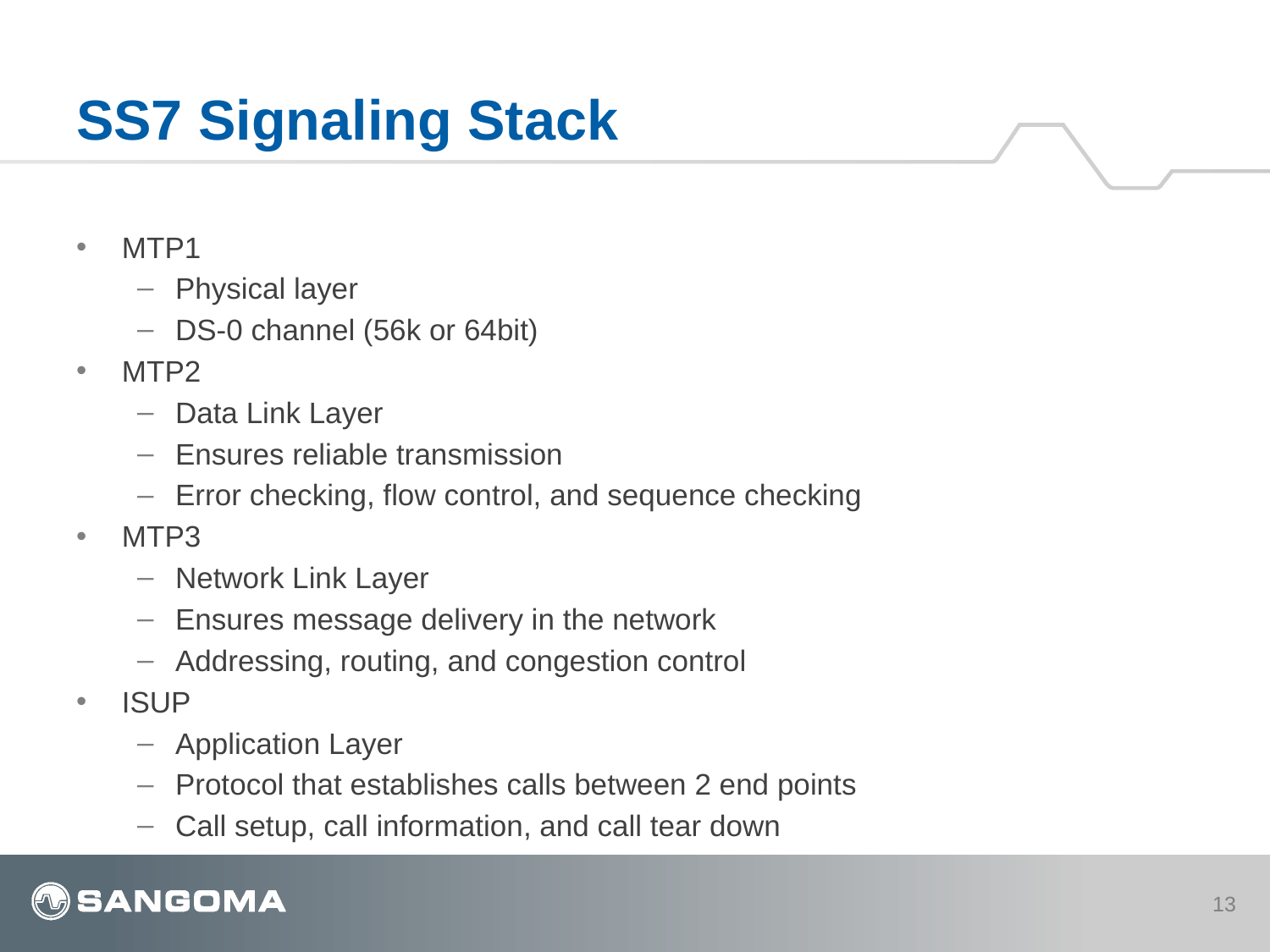

# SS7 Signaling Stack
MTP1
Physical layer
DS-0 channel (56k or 64bit)
MTP2
Data Link Layer
Ensures reliable transmission
Error checking, flow control, and sequence checking
MTP3
Network Link Layer
Ensures message delivery in the network
Addressing, routing, and congestion control
ISUP
Application Layer
Protocol that establishes calls between 2 end points
Call setup, call information, and call tear down
13